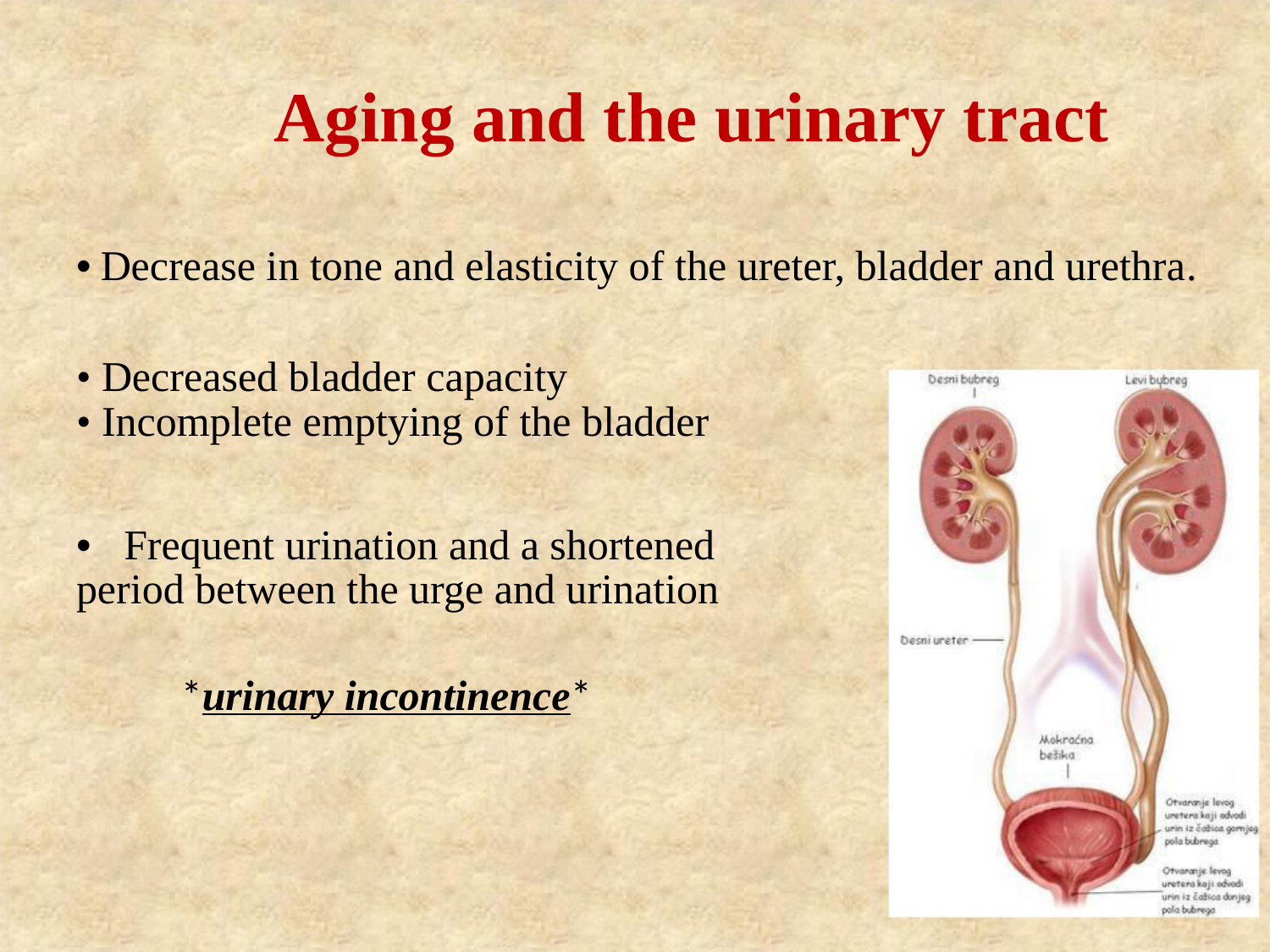

Aging and the urinary tract
• Decrease in tone and elasticity of the ureter, bladder and urethra.

• Decreased bladder capacity
• Incomplete emptying of the bladder

• Frequent urination and a shortened period between the urge and urination
           *urinary incontinence*